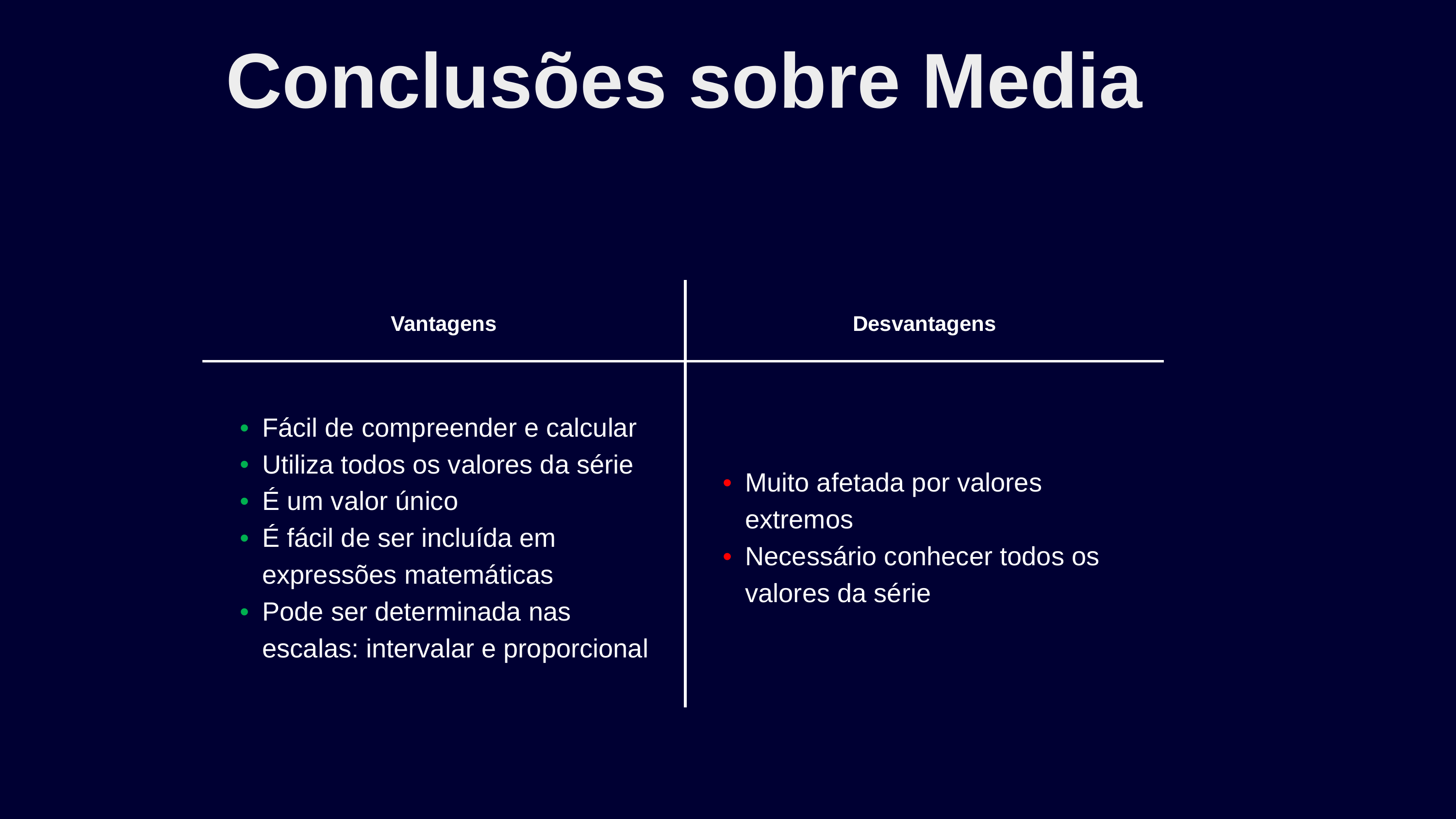

Conclusões sobre Media
| Vantagens | Desvantagens |
| --- | --- |
| Fácil de compreender e calcular Utiliza todos os valores da série É um valor único É fácil de ser incluída em expressões matemáticas Pode ser determinada nas escalas: intervalar e proporcional | Muito afetada por valores extremos Necessário conhecer todos os valores da série |